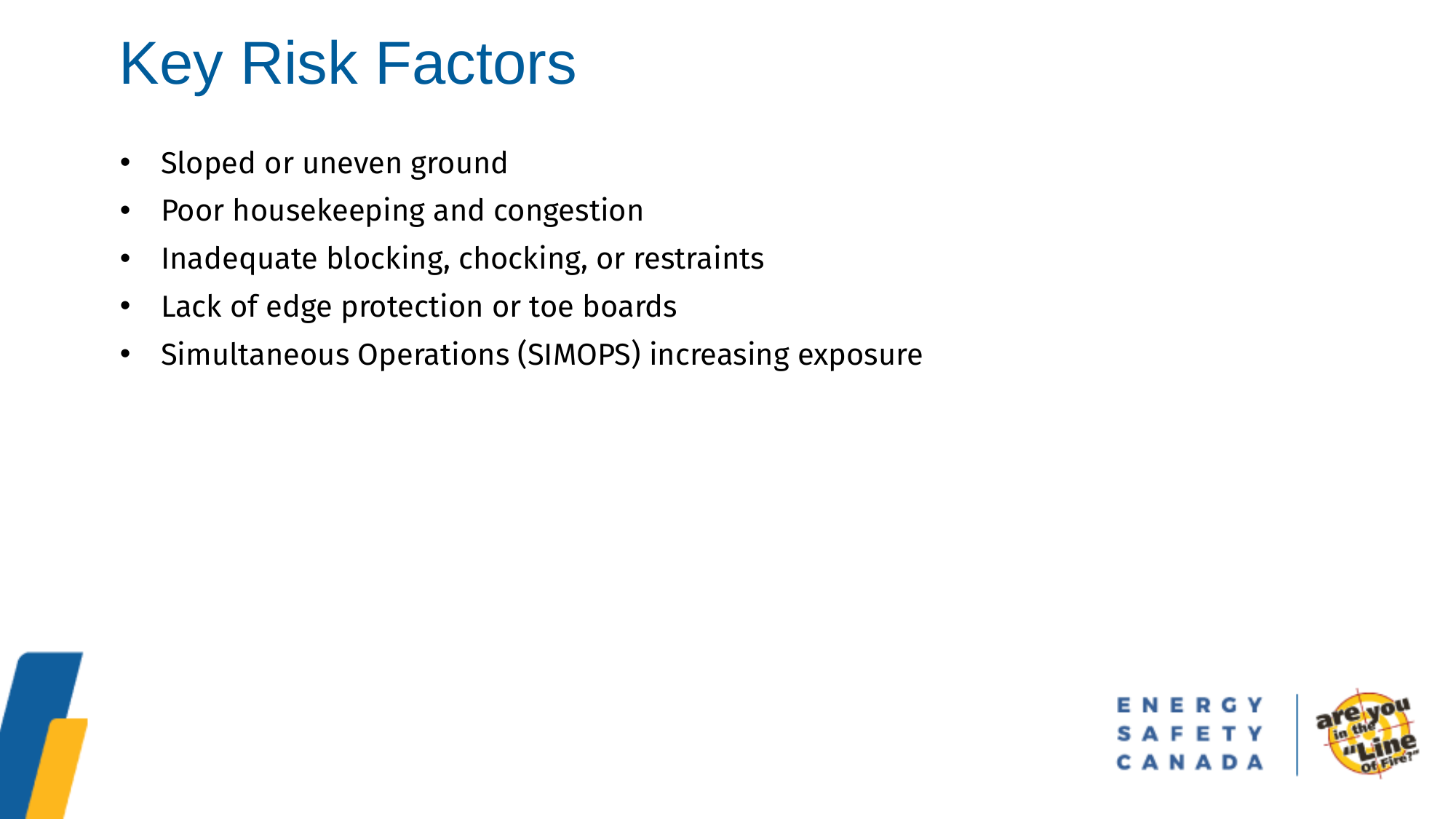

Key Risk Factors
Sloped or uneven ground
Poor housekeeping and congestion
Inadequate blocking, chocking, or restraints
Lack of edge protection or toe boards
Simultaneous Operations (SIMOPS) increasing exposure